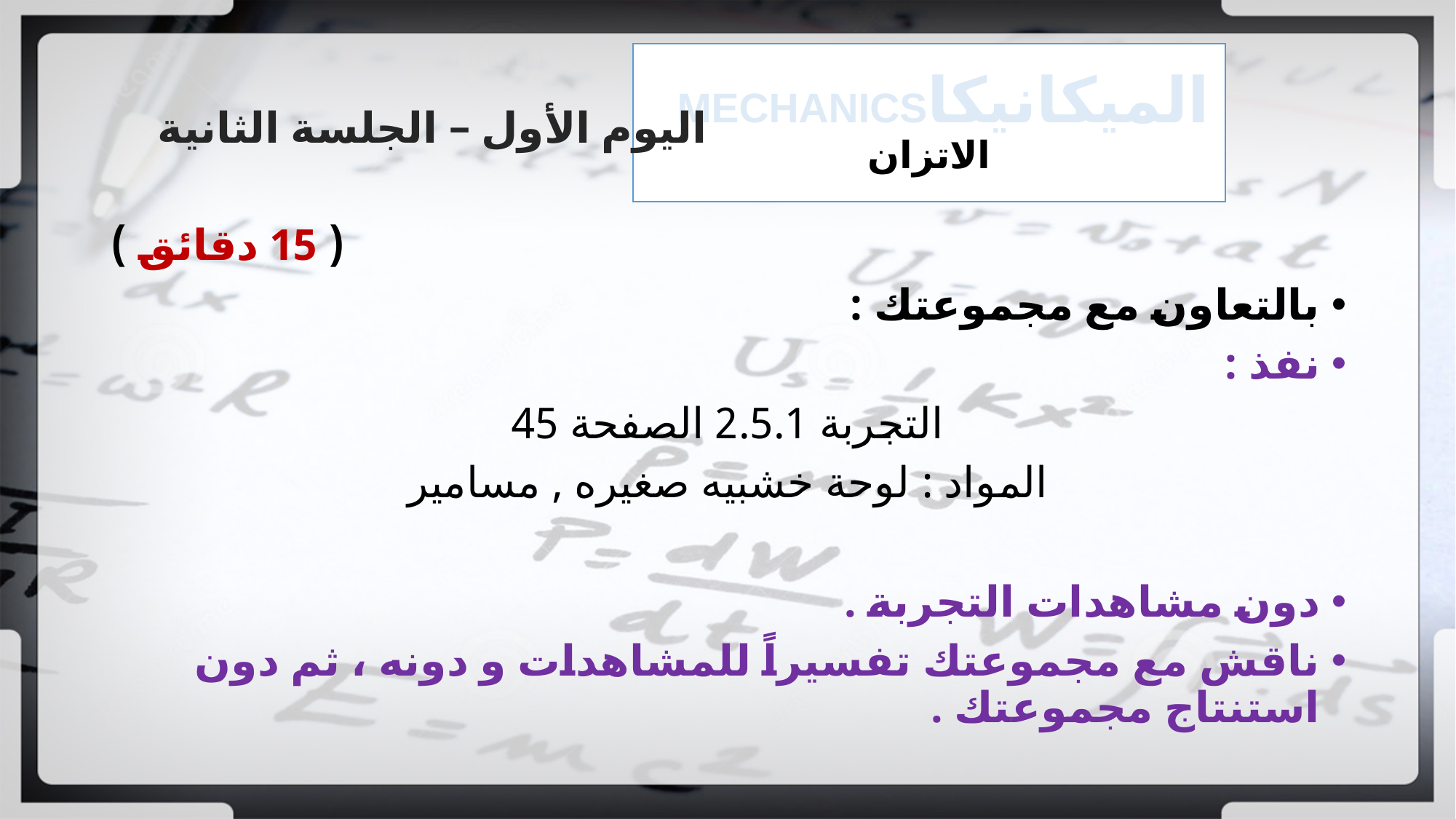

# الميكانيكاMECHANICS الاتزان
اليوم الأول – الجلسة الثانية
( 15 دقائق )
بالتعاون مع مجموعتك :
نفذ :
التجربة 2.5.1 الصفحة 45
المواد : لوحة خشبيه صغيره , مسامير

دون مشاهدات التجربة .
ناقش مع مجموعتك تفسيراً للمشاهدات و دونه ، ثم دون استنتاج مجموعتك .